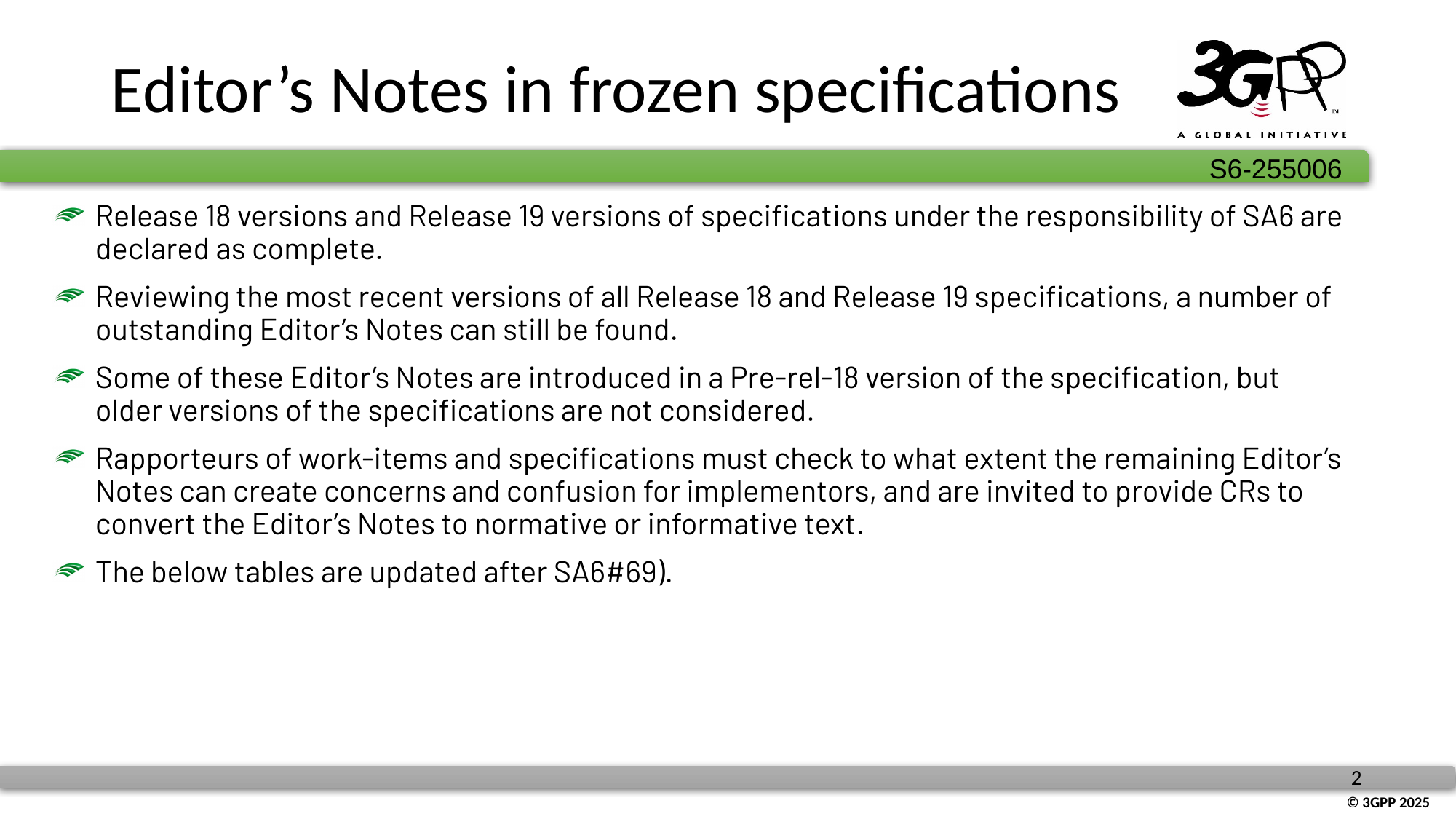

# Editor’s Notes in frozen specifications
Release 18 versions and Release 19 versions of specifications under the responsibility of SA6 are declared as complete.
Reviewing the most recent versions of all Release 18 and Release 19 specifications, a number of  outstanding Editor’s Notes can still be found.
Some of these Editor’s Notes are introduced in a Pre-rel-18 version of the specification, but older versions of the specifications are not considered.
Rapporteurs of work-items and specifications must check to what extent the remaining Editor’s Notes can create concerns and confusion for implementors, and are invited to provide CRs to convert the Editor’s Notes to normative or informative text.
The below tables are updated after SA6#69).